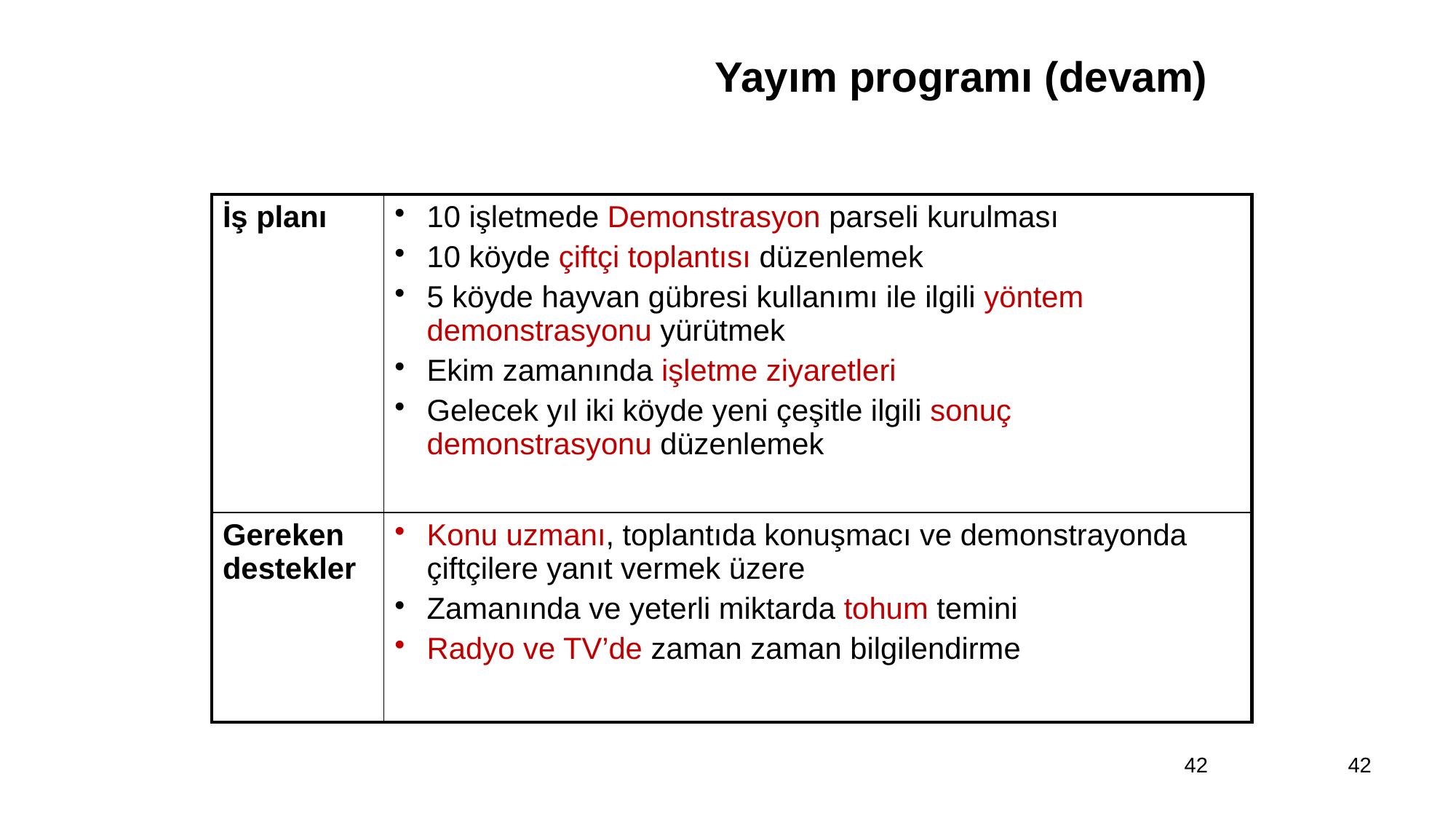

Yayım programı (devam)
| İş planı | 10 işletmede Demonstrasyon parseli kurulması 10 köyde çiftçi toplantısı düzenlemek 5 köyde hayvan gübresi kullanımı ile ilgili yöntem demonstrasyonu yürütmek Ekim zamanında işletme ziyaretleri Gelecek yıl iki köyde yeni çeşitle ilgili sonuç demonstrasyonu düzenlemek |
| --- | --- |
| Gereken destekler | Konu uzmanı, toplantıda konuşmacı ve demonstrayonda çiftçilere yanıt vermek üzere Zamanında ve yeterli miktarda tohum temini Radyo ve TV’de zaman zaman bilgilendirme |
42
42